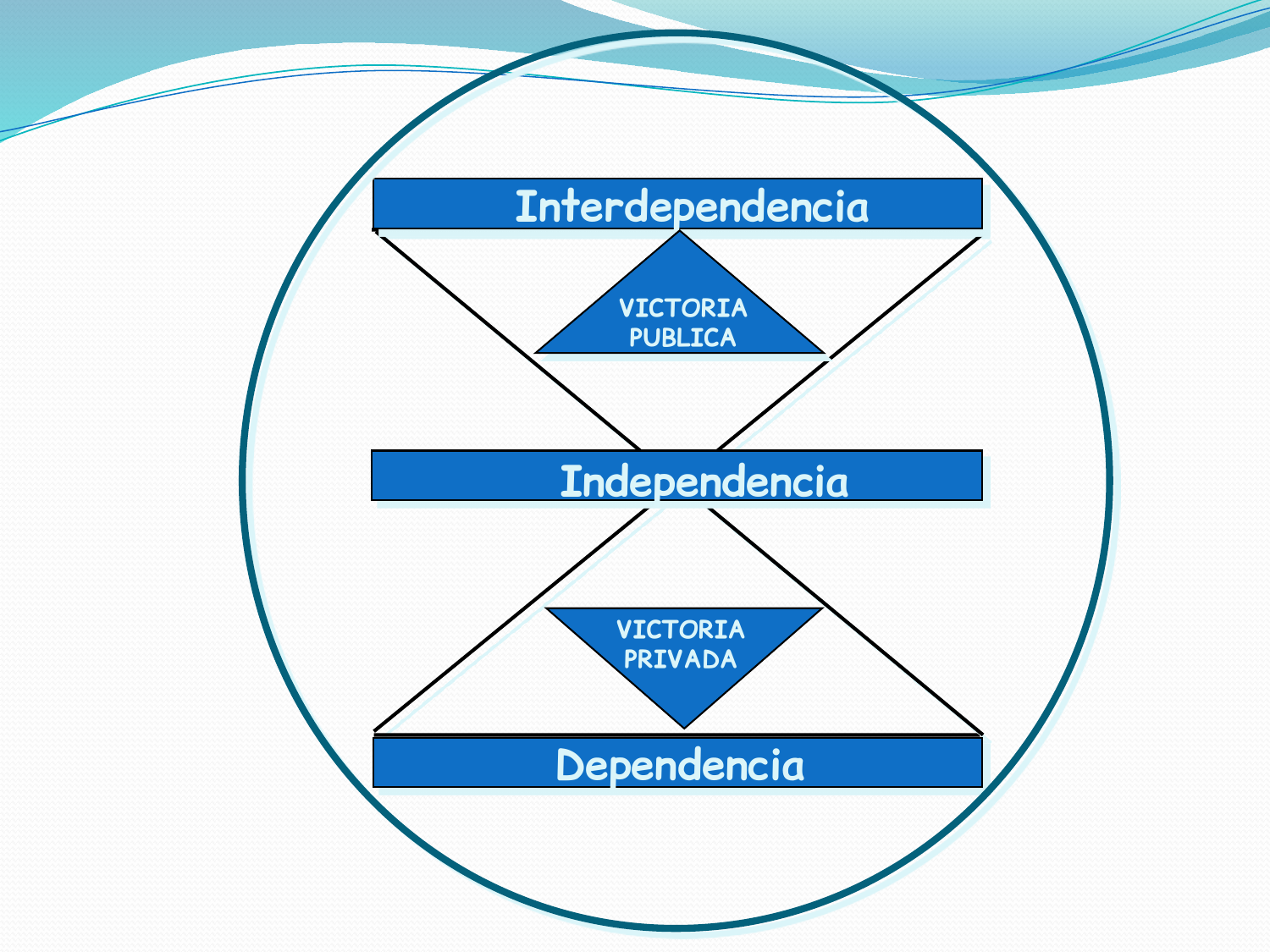

Interdependencia

VICTORIA
PUBLICA
Independencia

VICTORIA
PRIVADA

Dependencia